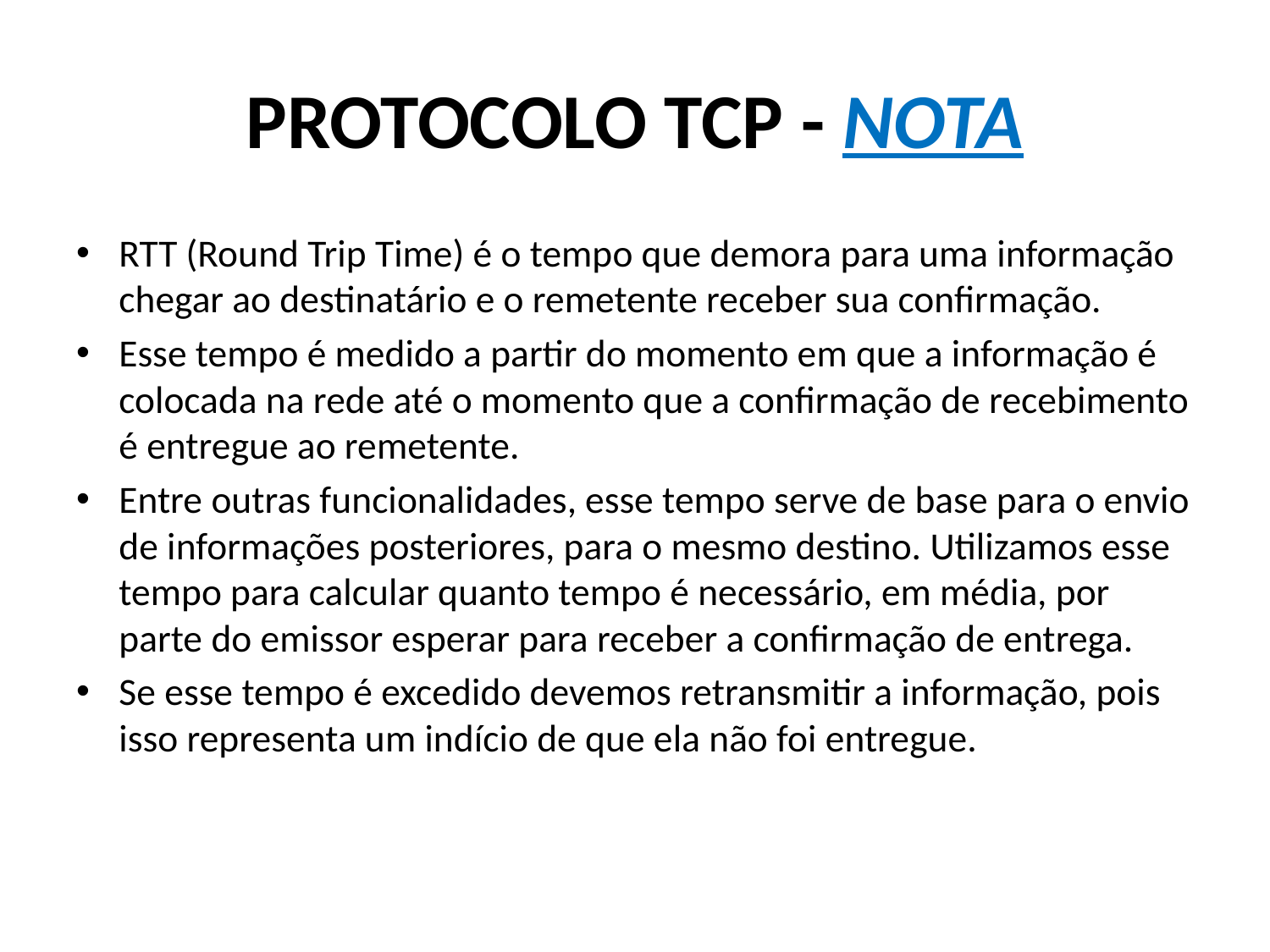

# PROTOCOLO TCP - NOTA
RTT (Round Trip Time) é o tempo que demora para uma informação chegar ao destinatário e o remetente receber sua confirmação.
Esse tempo é medido a partir do momento em que a informação é colocada na rede até o momento que a confirmação de recebimento é entregue ao remetente.
Entre outras funcionalidades, esse tempo serve de base para o envio de informações posteriores, para o mesmo destino. Utilizamos esse tempo para calcular quanto tempo é necessário, em média, por parte do emissor esperar para receber a confirmação de entrega.
Se esse tempo é excedido devemos retransmitir a informação, pois isso representa um indício de que ela não foi entregue.